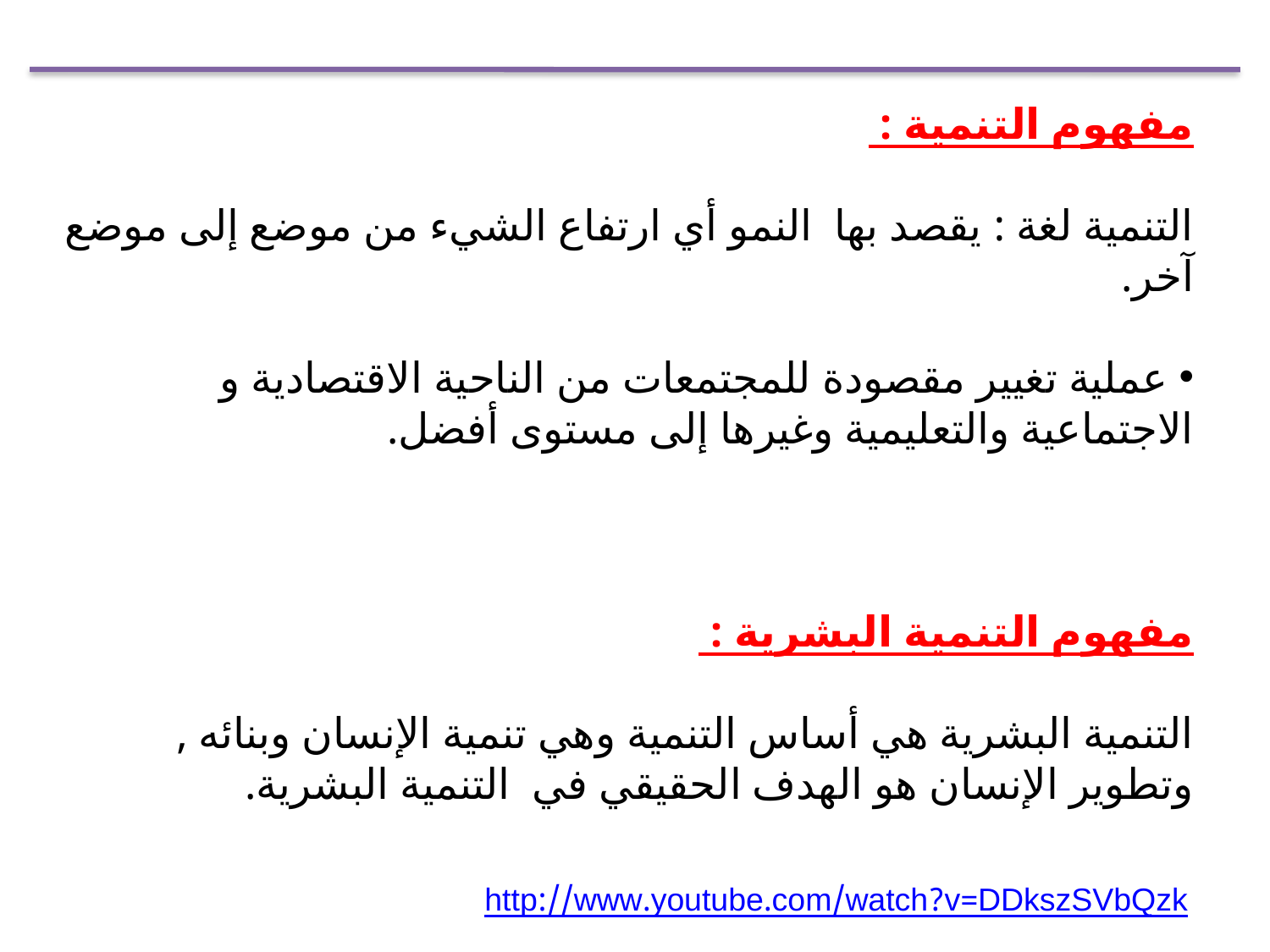

مفهوم التنمية :

التنمية لغة : يقصد بها  النمو أي ارتفاع الشيء من موضع إلى موضع آخر.

 عملية تغيير مقصودة للمجتمعات من الناحية الاقتصادية و الاجتماعية والتعليمية وغيرها إلى مستوى أفضل.

مفهوم التنمية البشرية :

التنمية البشرية هي أساس التنمية وهي تنمية الإنسان وبنائه , وتطوير الإنسان هو الهدف الحقيقي في  التنمية البشرية.

http://www.youtube.com/watch?v=DDkszSVbQzk